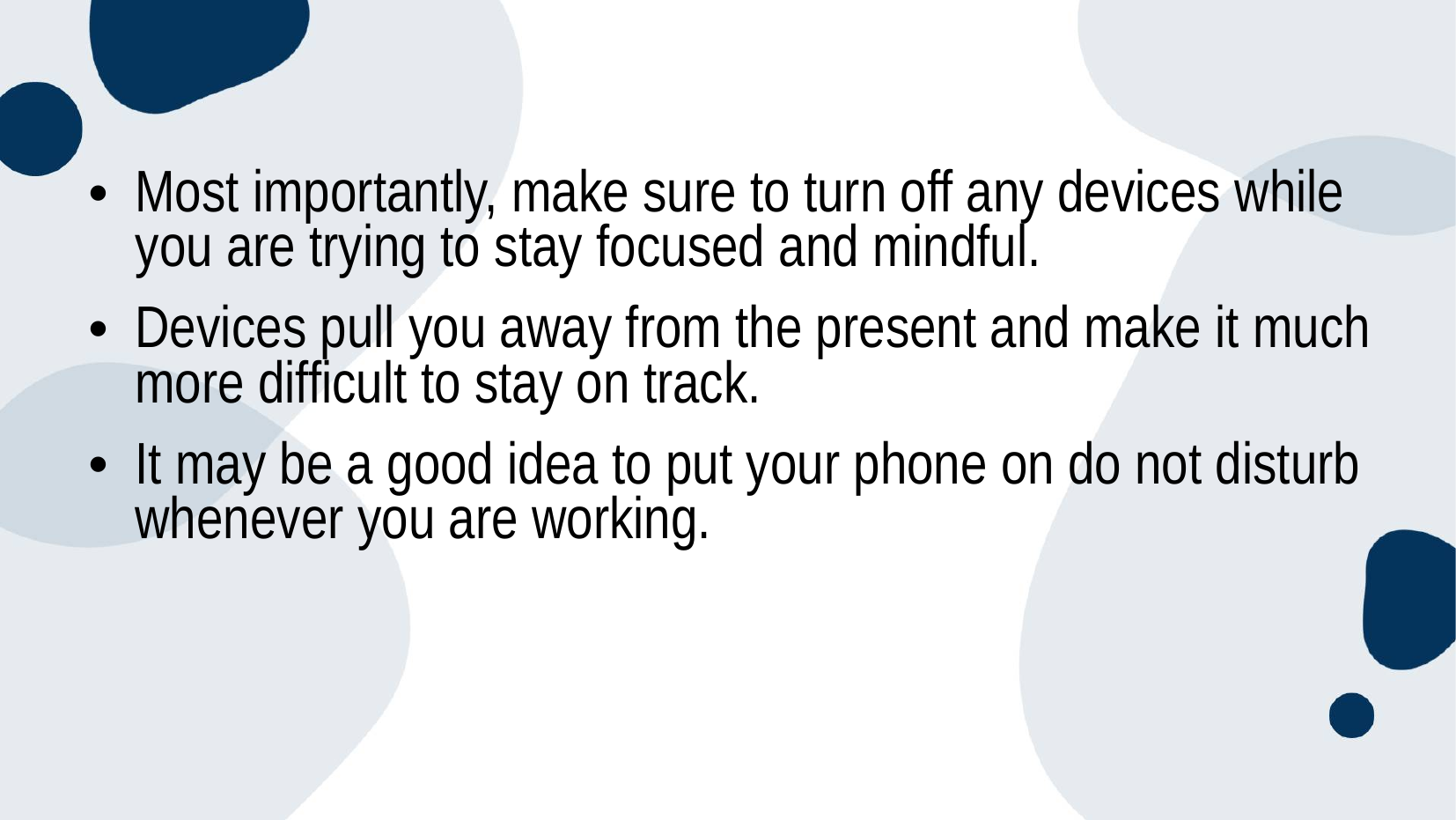

Most importantly, make sure to turn off any devices while you are trying to stay focused and mindful.
Devices pull you away from the present and make it much more difficult to stay on track.
It may be a good idea to put your phone on do not disturb whenever you are working.